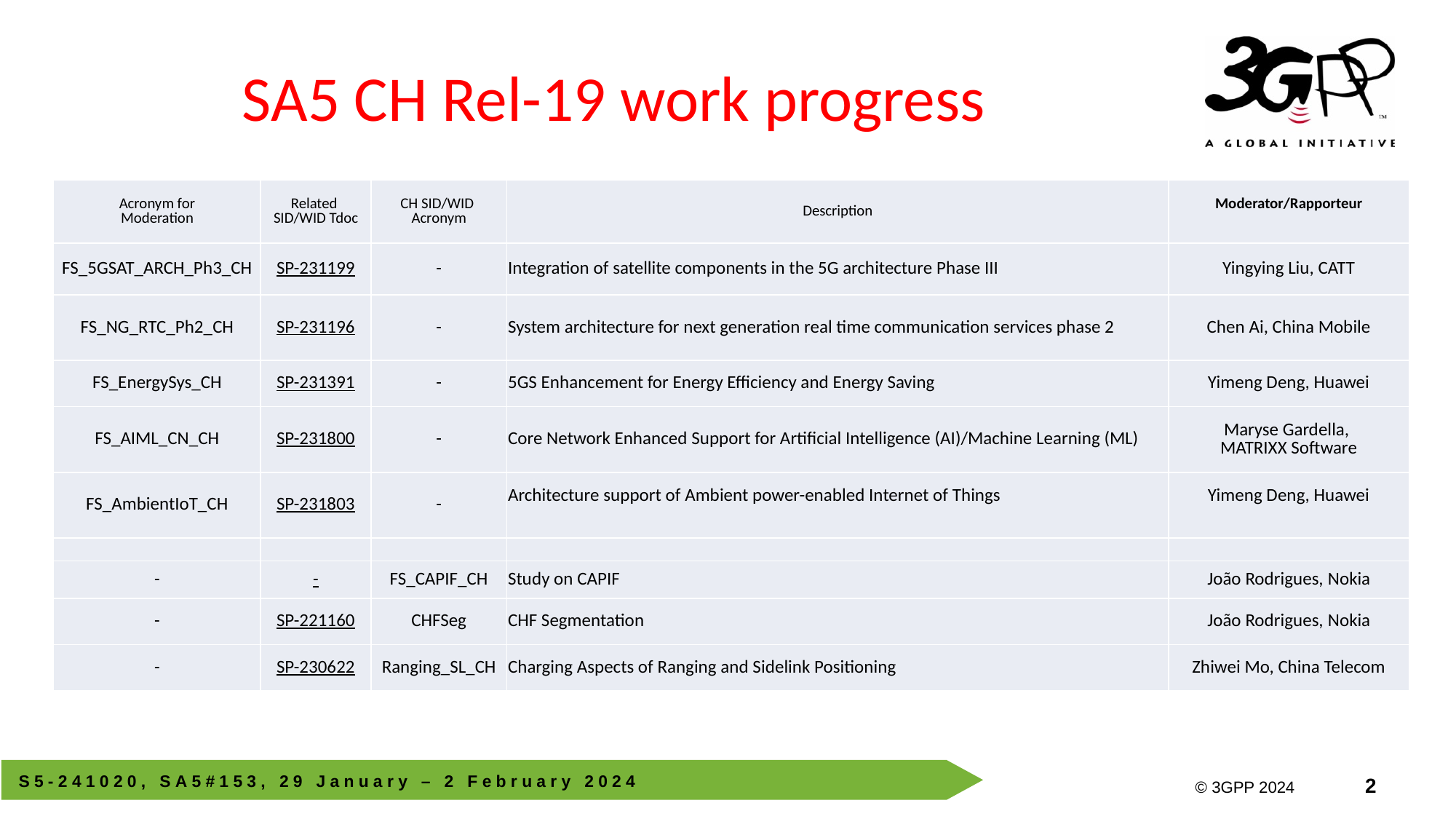

# SA5 CH Rel-19 work progress
| Acronym for Moderation | Related SID/WID Tdoc | CH SID/WID Acronym | Description | Moderator/Rapporteur |
| --- | --- | --- | --- | --- |
| FS\_5GSAT\_ARCH\_Ph3\_CH | SP-231199 | - | Integration of satellite components in the 5G architecture Phase III | Yingying Liu, CATT |
| FS\_NG\_RTC\_Ph2\_CH | SP-231196 | - | System architecture for next generation real time communication services phase 2 | Chen Ai, China Mobile |
| FS\_EnergySys\_CH | SP-231391 | - | 5GS Enhancement for Energy Efficiency and Energy Saving | Yimeng Deng, Huawei |
| FS\_AIML\_CN\_CH | SP-231800 | - | Core Network Enhanced Support for Artificial Intelligence (AI)/Machine Learning (ML) | Maryse Gardella, MATRIXX Software |
| FS\_AmbientIoT\_CH | SP-231803 | - | Architecture support of Ambient power-enabled Internet of Things | Yimeng Deng, Huawei |
|  |  |  |  |  |
| - | - | FS\_CAPIF\_CH | Study on CAPIF | João Rodrigues, Nokia |
| - | SP-221160 | CHFSeg | CHF Segmentation | João Rodrigues, Nokia |
| - | SP-230622 | Ranging\_SL\_CH | Charging Aspects of Ranging and Sidelink Positioning | Zhiwei Mo, China Telecom |
Non exhausted list of collected proposals for Rel-19 at SA5#153